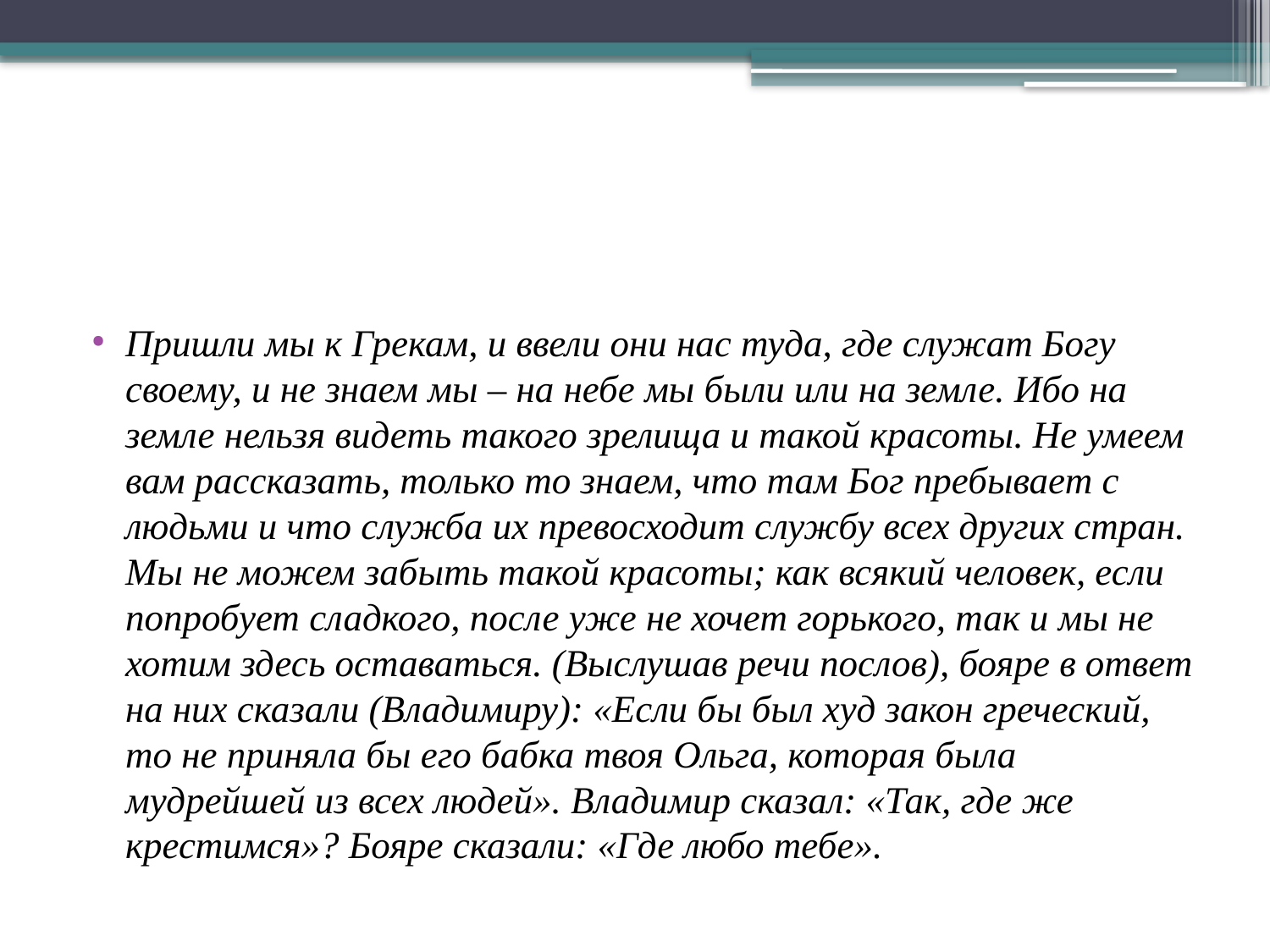

#
Пришли мы к Грекам, и ввели они нас туда, где служат Богу своему, и не знаем мы – на небе мы были или на земле. Ибо на земле нельзя видеть такого зрелища и такой красоты. Не умеем вам рассказать, только то знаем, что там Бог пребывает с людьми и что служба их превосходит службу всех других стран. Мы не можем забыть такой красоты; как всякий человек, если попробует сладкого, после уже не хочет горького, так и мы не хотим здесь оставаться. (Выслушав речи послов), бояре в ответ на них сказали (Владимиру): «Если бы был худ закон греческий, то не приняла бы его бабка твоя Ольга, которая была мудрейшей из всех людей». Владимир сказал: «Так, где же крестимся»? Бояре сказали: «Где любо тебе».